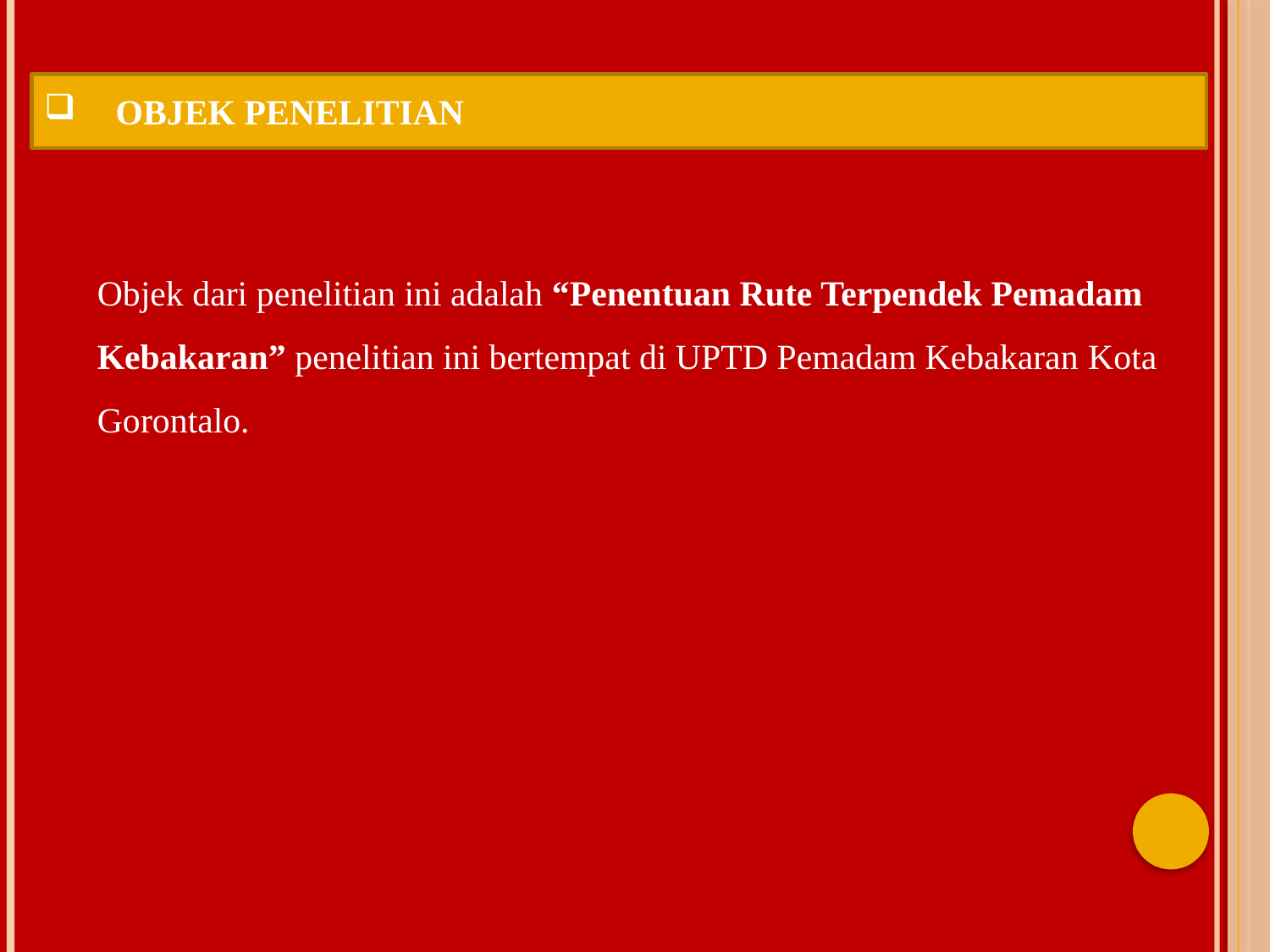

OBJEK PENELITIAN

Objek dari penelitian ini adalah “Penentuan Rute Terpendek Pemadam Kebakaran” penelitian ini bertempat di UPTD Pemadam Kebakaran Kota Gorontalo.